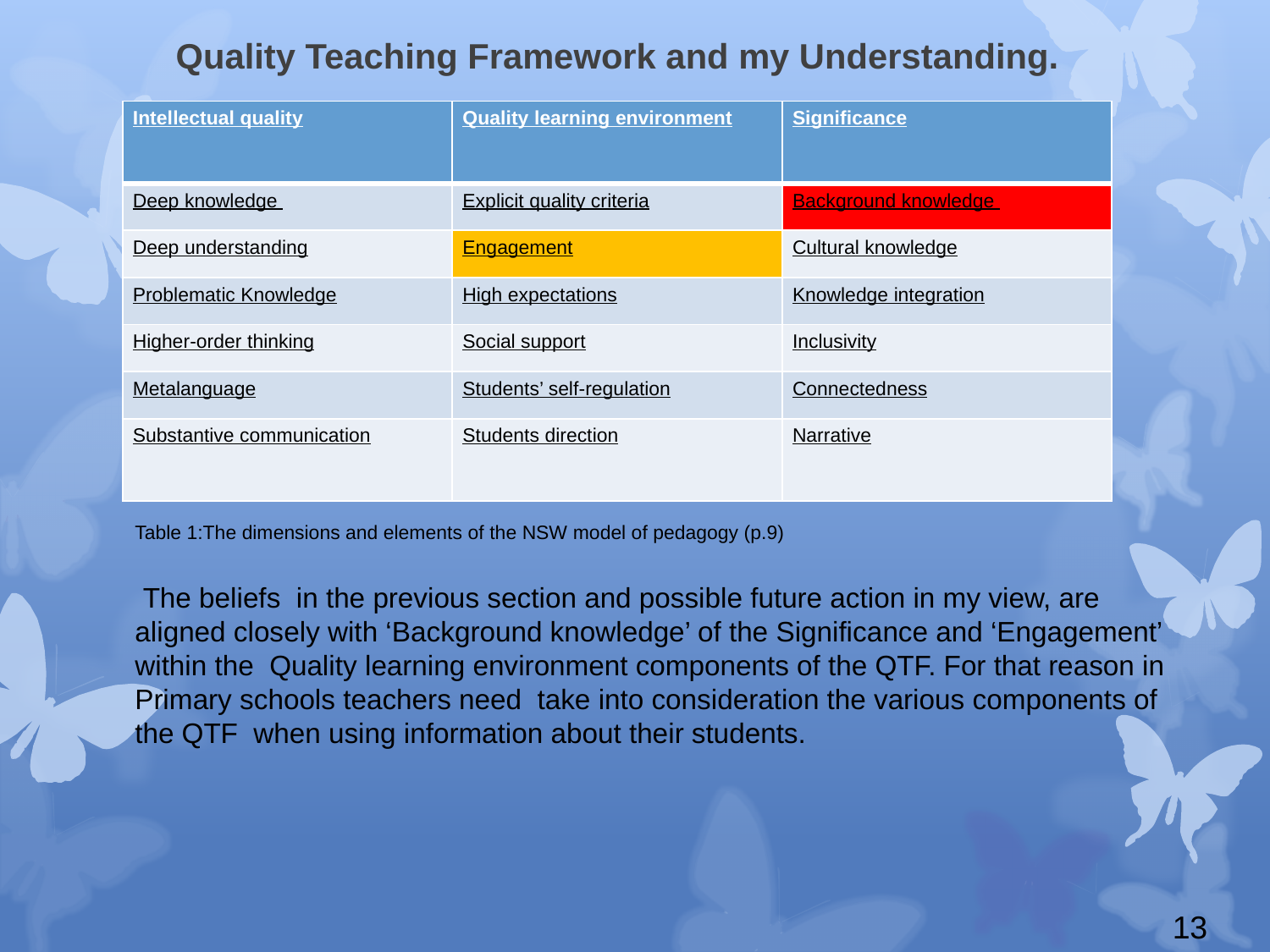

# Quality Teaching Framework and my Understanding.
| Intellectual quality | Quality learning environment | Significance |
| --- | --- | --- |
| Deep knowledge | Explicit quality criteria | Background knowledge |
| Deep understanding | Engagement | Cultural knowledge |
| Problematic Knowledge | High expectations | Knowledge integration |
| Higher-order thinking | Social support | Inclusivity |
| Metalanguage | Students’ self-regulation | Connectedness |
| Substantive communication | Students direction | Narrative |
Table 1:The dimensions and elements of the NSW model of pedagogy (p.9)
 The beliefs  in the previous section and possible future action in my view, are aligned closely with ‘Background knowledge’ of the Significance and ‘Engagement’ within the  Quality learning environment components of the QTF. For that reason in Primary schools teachers need  take into consideration the various components of the QTF  when using information about their students.
13